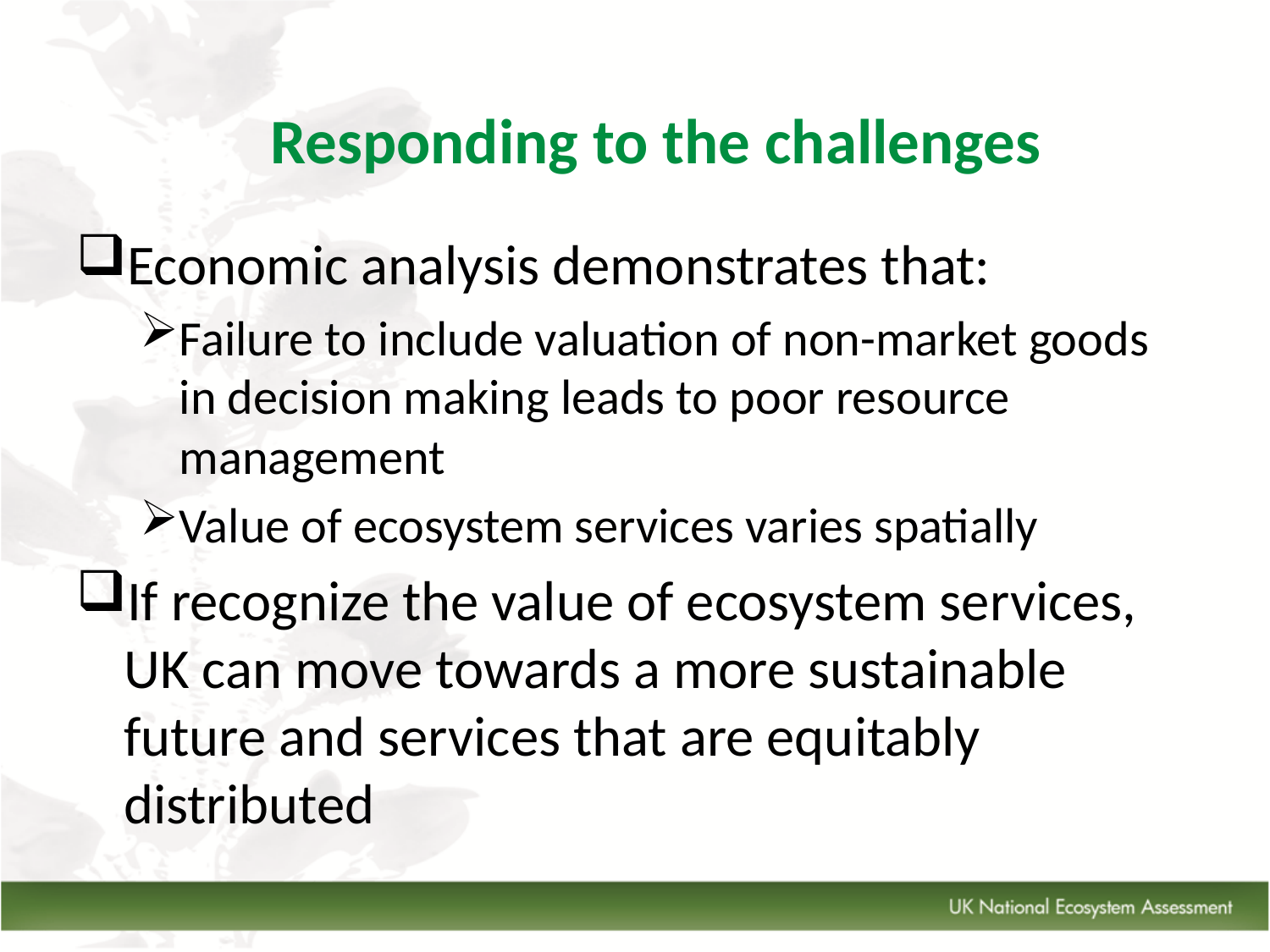

Responding to the challenges
Economic analysis demonstrates that:
Failure to include valuation of non-market goods in decision making leads to poor resource management
Value of ecosystem services varies spatially
If recognize the value of ecosystem services, UK can move towards a more sustainable future and services that are equitably distributed